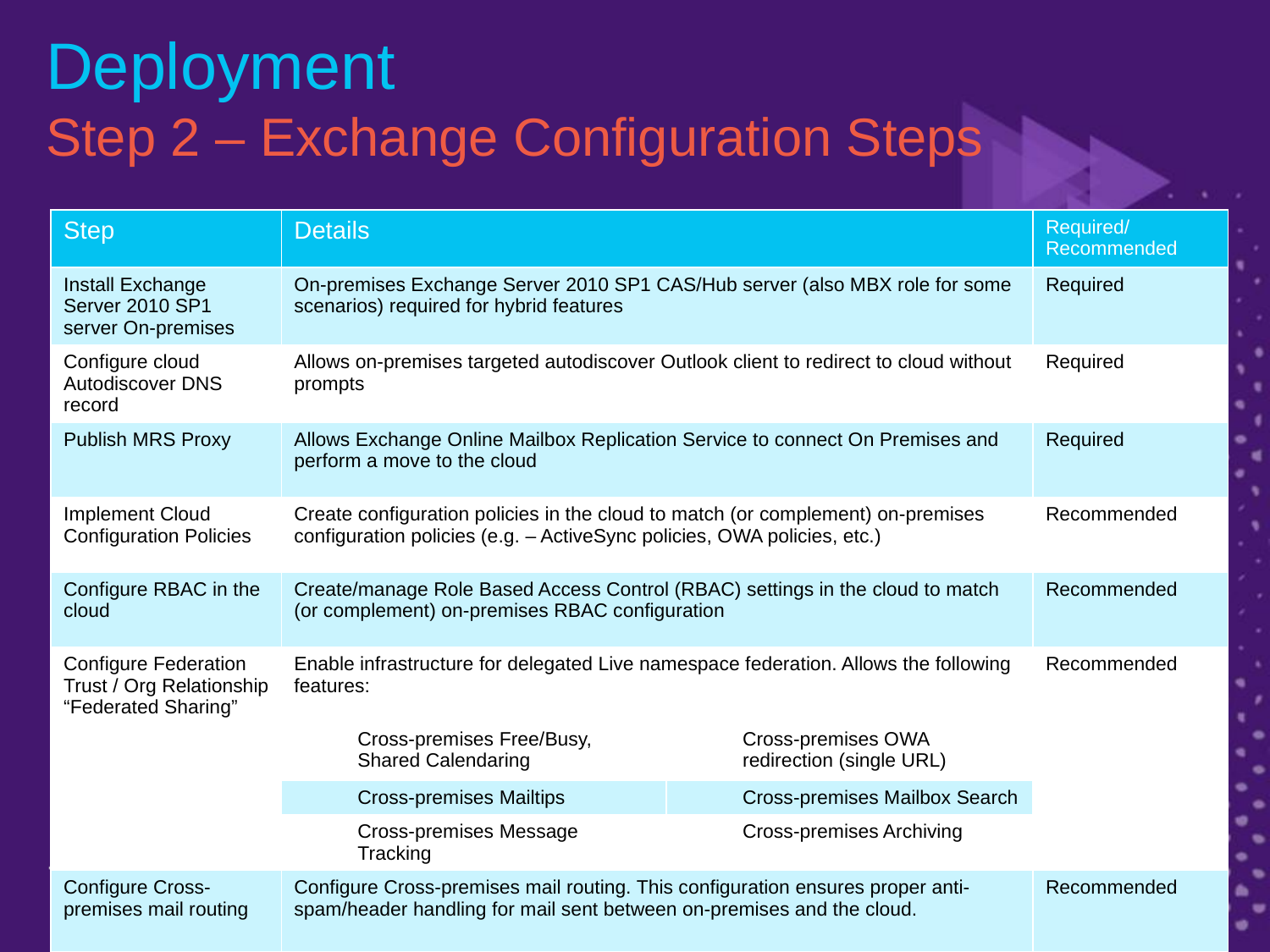

# Deployment Step 2 – Exchange Configuration Steps
| Step | Details |  | Required/ Recommended |
| --- | --- | --- | --- |
| Install Exchange Server 2010 SP1 server On-premises | On-premises Exchange Server 2010 SP1 CAS/Hub server (also MBX role for some scenarios) required for hybrid features |  | Required |
| Configure cloud Autodiscover DNS record | Allows on-premises targeted autodiscover Outlook client to redirect to cloud without prompts |  | Required |
| Publish MRS Proxy | Allows Exchange Online Mailbox Replication Service to connect On Premises and perform a move to the cloud |  | Required |
| Implement Cloud Configuration Policies | Create configuration policies in the cloud to match (or complement) on-premises configuration policies (e.g. – ActiveSync policies, OWA policies, etc.) |  | Recommended |
| Configure RBAC in the cloud | Create/manage Role Based Access Control (RBAC) settings in the cloud to match (or complement) on-premises RBAC configuration |  | Recommended |
| Configure Federation Trust / Org Relationship “Federated Sharing” | Enable infrastructure for delegated Live namespace federation. Allows the following features: |  | Recommended |
|  | Cross-premises Free/Busy, Shared Calendaring | Cross-premises OWA redirection (single URL) |  |
|  | Cross-premises Mailtips | Cross-premises Mailbox Search |  |
|  | Cross-premises Message Tracking | Cross-premises Archiving |  |
| Configure Cross-premises mail routing | Configure Cross-premises mail routing. This configuration ensures proper anti-spam/header handling for mail sent between on-premises and the cloud. |  | Recommended |